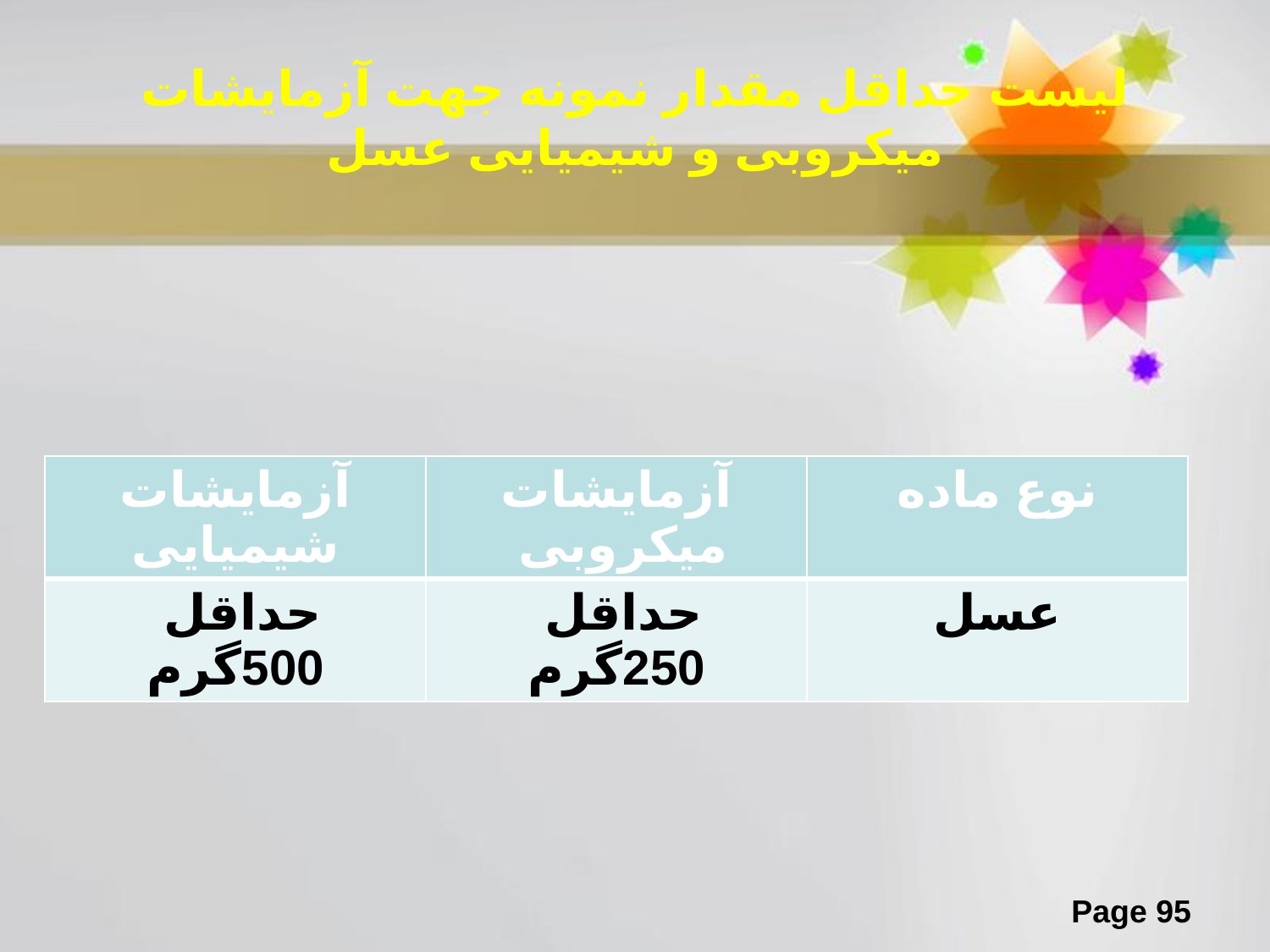

# لیست حداقل مقدار نمونه جهت آزمایشات میکروبی و شیمیایی عسل
| آزمایشات شیمیایی | آزمایشات میکروبی | نوع ماده |
| --- | --- | --- |
| حداقل 500گرم | حداقل 250گرم | عسل |